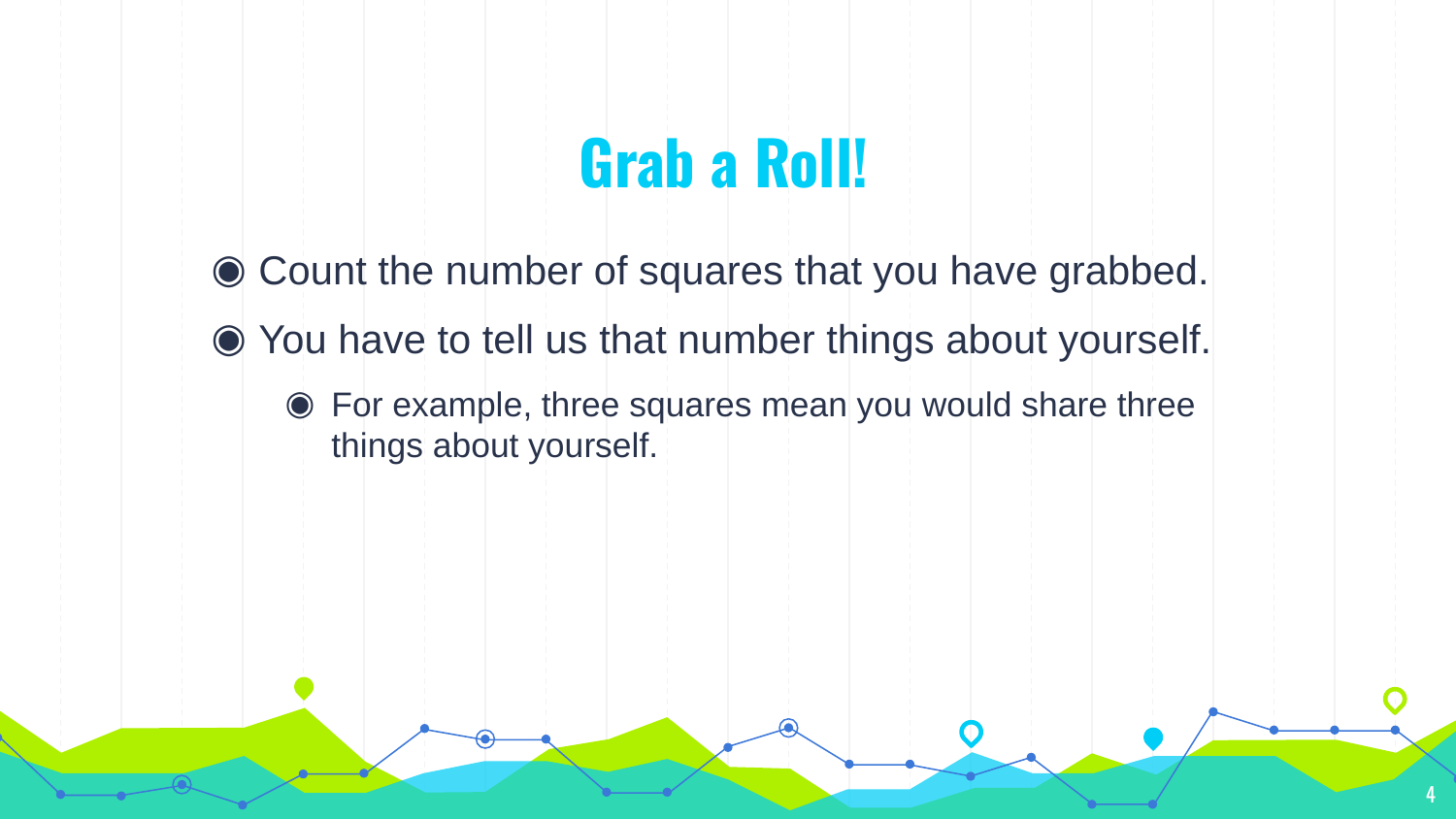

# Grab a Roll!
Count the number of squares that you have grabbed.
You have to tell us that number things about yourself.
For example, three squares mean you would share three things about yourself.
4